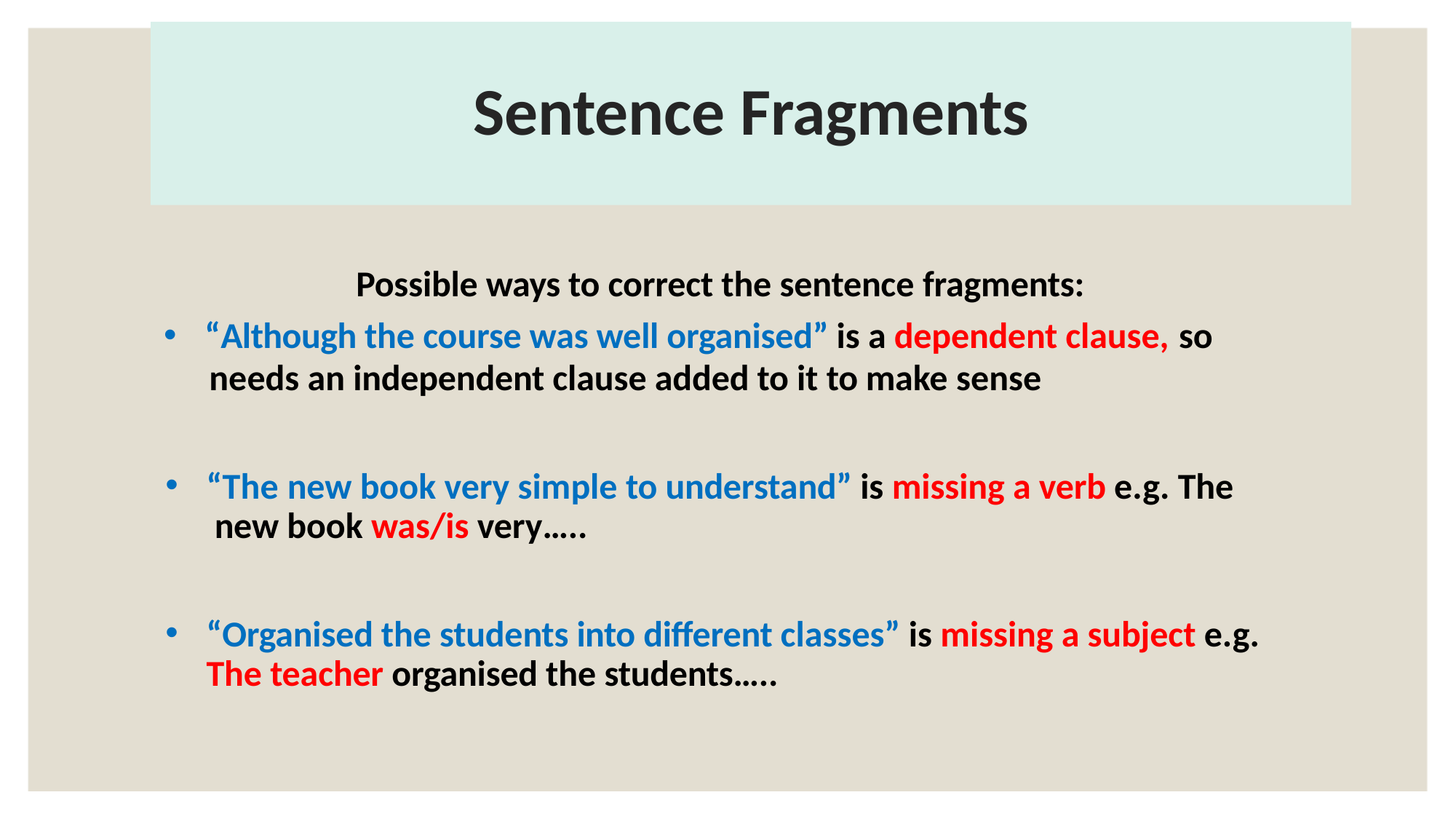

# Sentence Fragments
Possible ways to correct the sentence fragments:
“Although the course was well organised” is a dependent clause, so
needs an independent clause added to it to make sense

“The new book very simple to understand” is missing a verb e.g. The  new book was/is very…..

“Organised the students into different classes” is missing a subject e.g.  The teacher organised the students…..